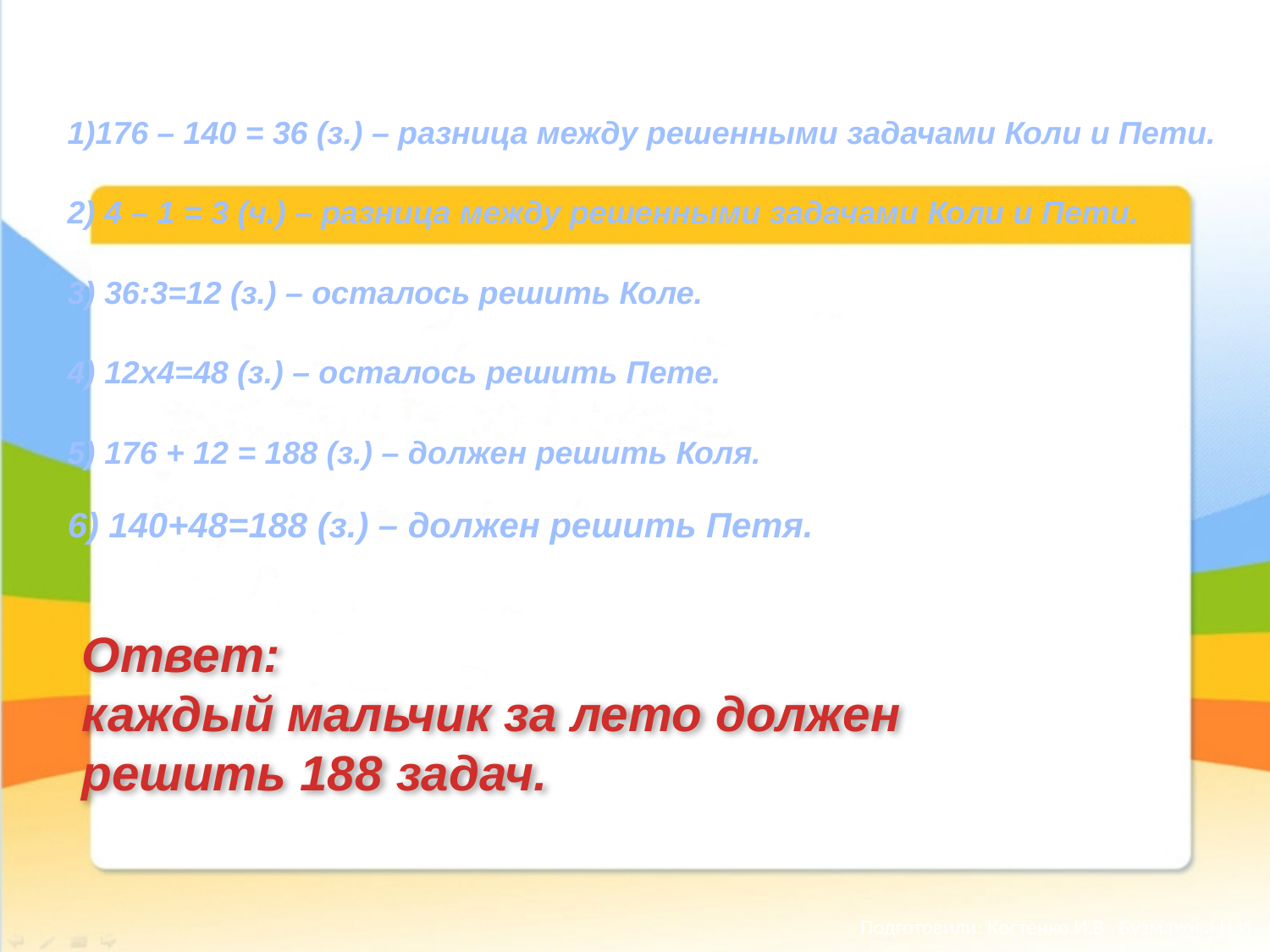

1)176 – 140 = 36 (з.) – разница между решенными задачами Коли и Пети.
2) 4 – 1 = 3 (ч.) – разница между решенными задачами Коли и Пети.
3) 36:3=12 (з.) – осталось решить Коле.
4) 12х4=48 (з.) – осталось решить Пете.
5) 176 + 12 = 188 (з.) – должен решить Коля.
6) 140+48=188 (з.) – должен решить Петя.
Ответ:
каждый мальчик за лето должен
решить 188 задач.
Подготовили: Костенко И.В., Бузмакова Н.И.